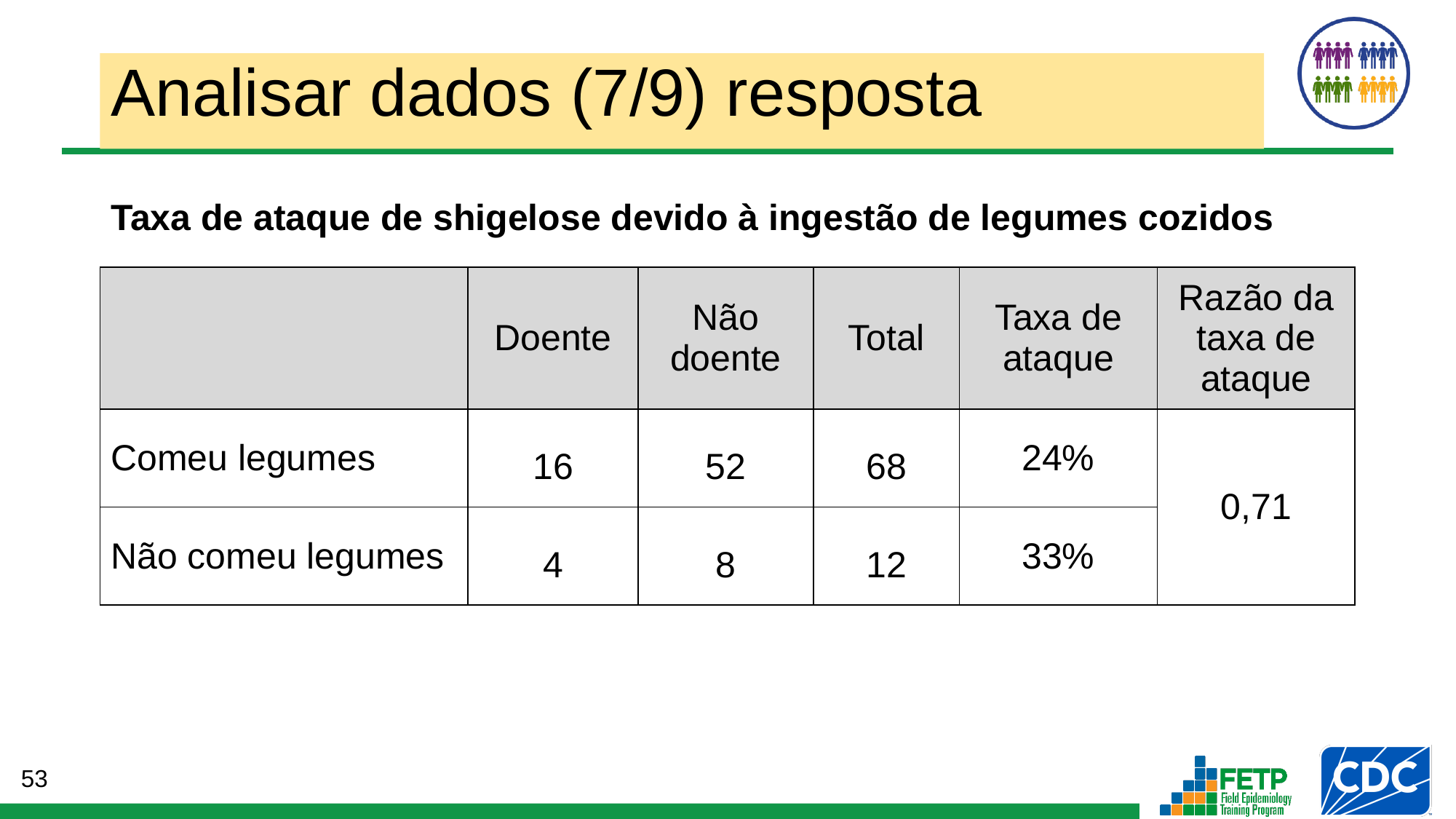

# Analisar dados (7/9) resposta

Taxa de ataque de shigelose devido à ingestão de legumes cozidos

|  | Doente | Não doente | Total | Taxa de ataque | Razão da taxa de ataque |
| --- | --- | --- | --- | --- | --- |
| Comeu legumes | 16 | 52 | 68 | 24% | 0,71 |
| Não comeu legumes | 4 | 8 | 12 | 33% |  |